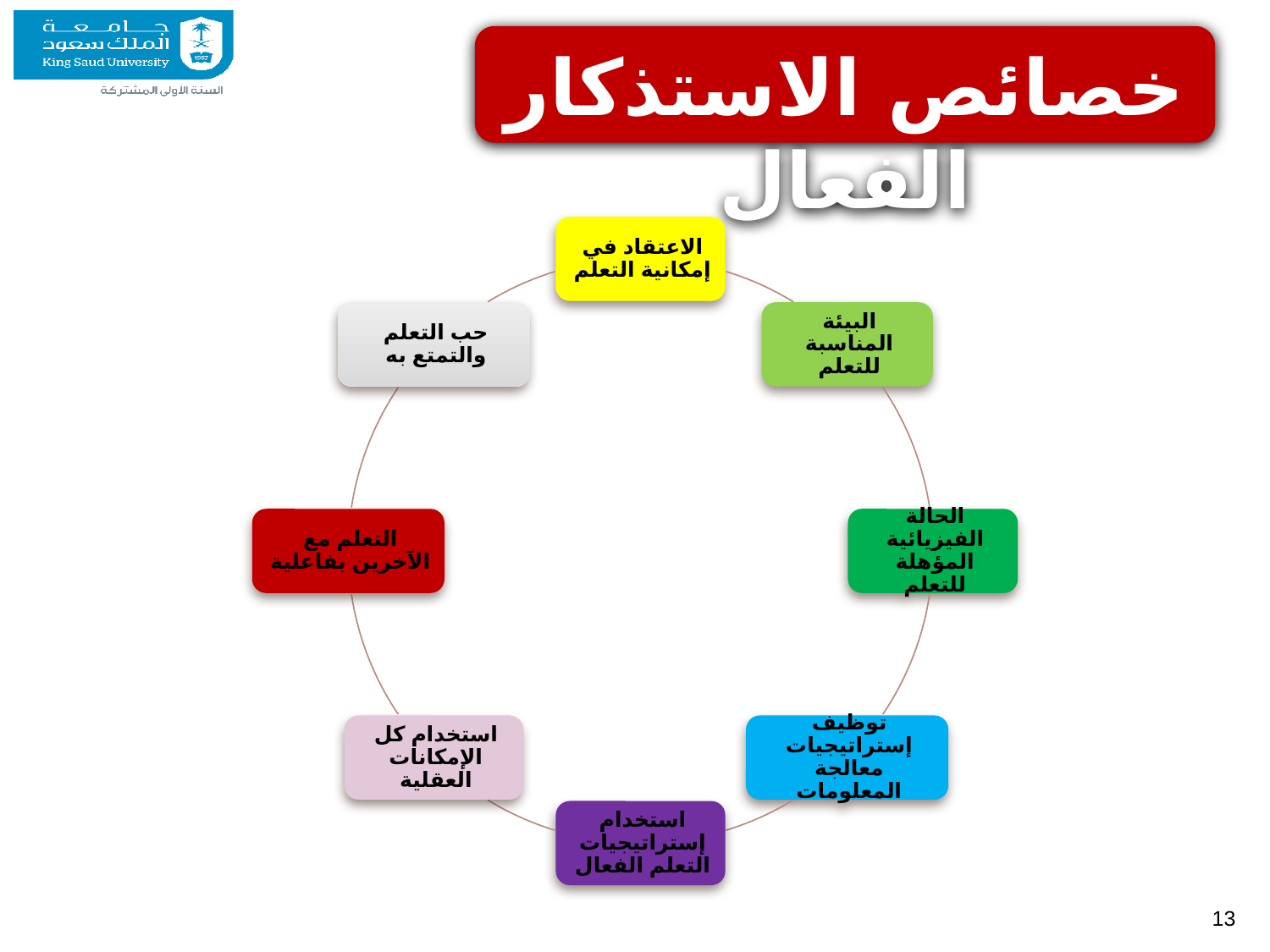

خصائص الاستذكار الفعال
الاعتقاد في إمكانية التعلم
البيئة المناسبة للتعلم
الحالة الفيزيائية المؤهلة للتعلم
توظيف إستراتيجيات معالجة المعلومات
استخدام إستراتيجيات التعلم الفعال
استخدام كل الإمكانات العقلية
التعلم مع الآخرين بفاعلية
حب التعلم والتمتع به

13